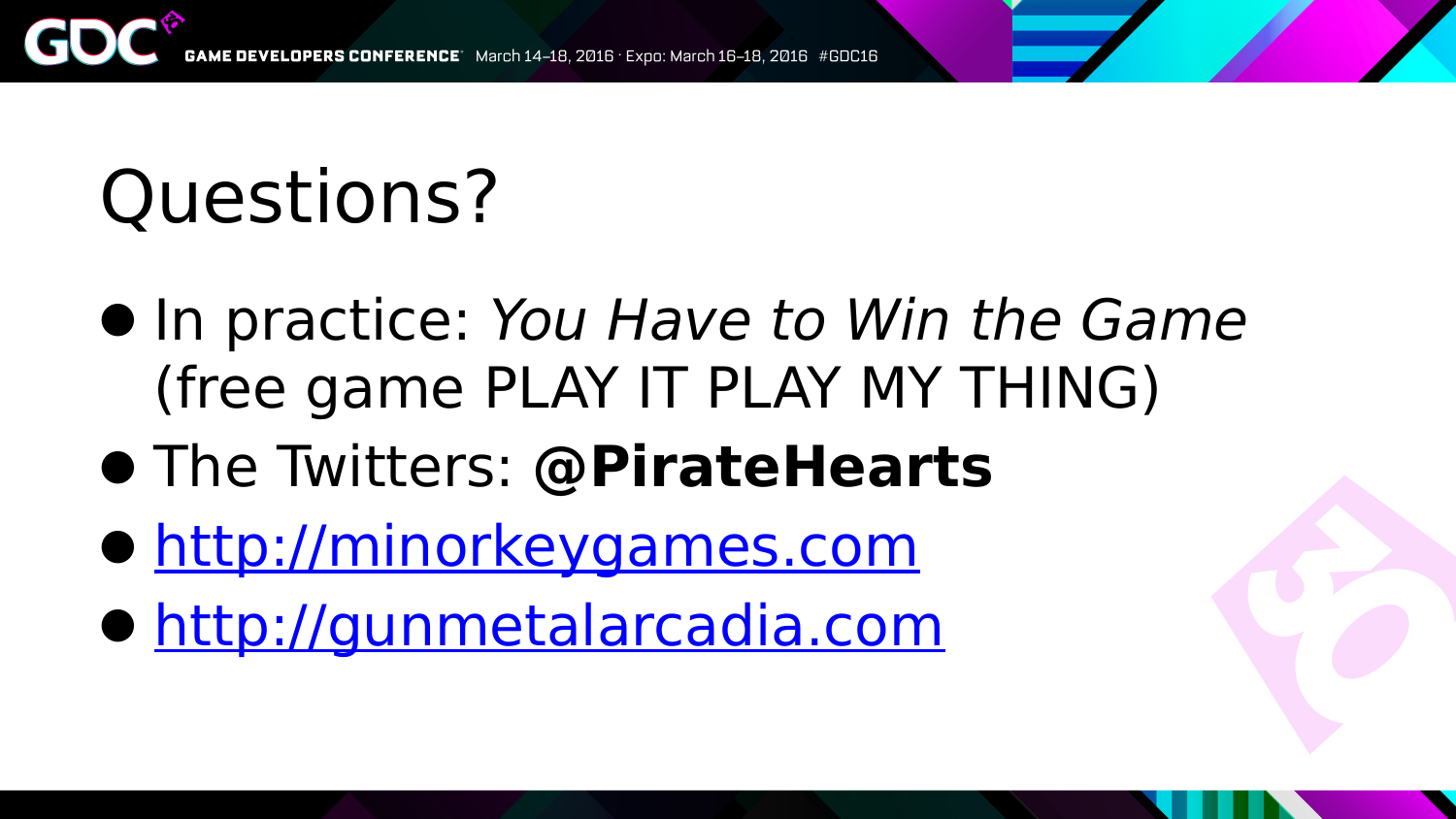

# Questions?
In practice: You Have to Win the Game (free game PLAY IT PLAY MY THING)
The Twitters: @PirateHearts
http://minorkeygames.com
http://gunmetalarcadia.com